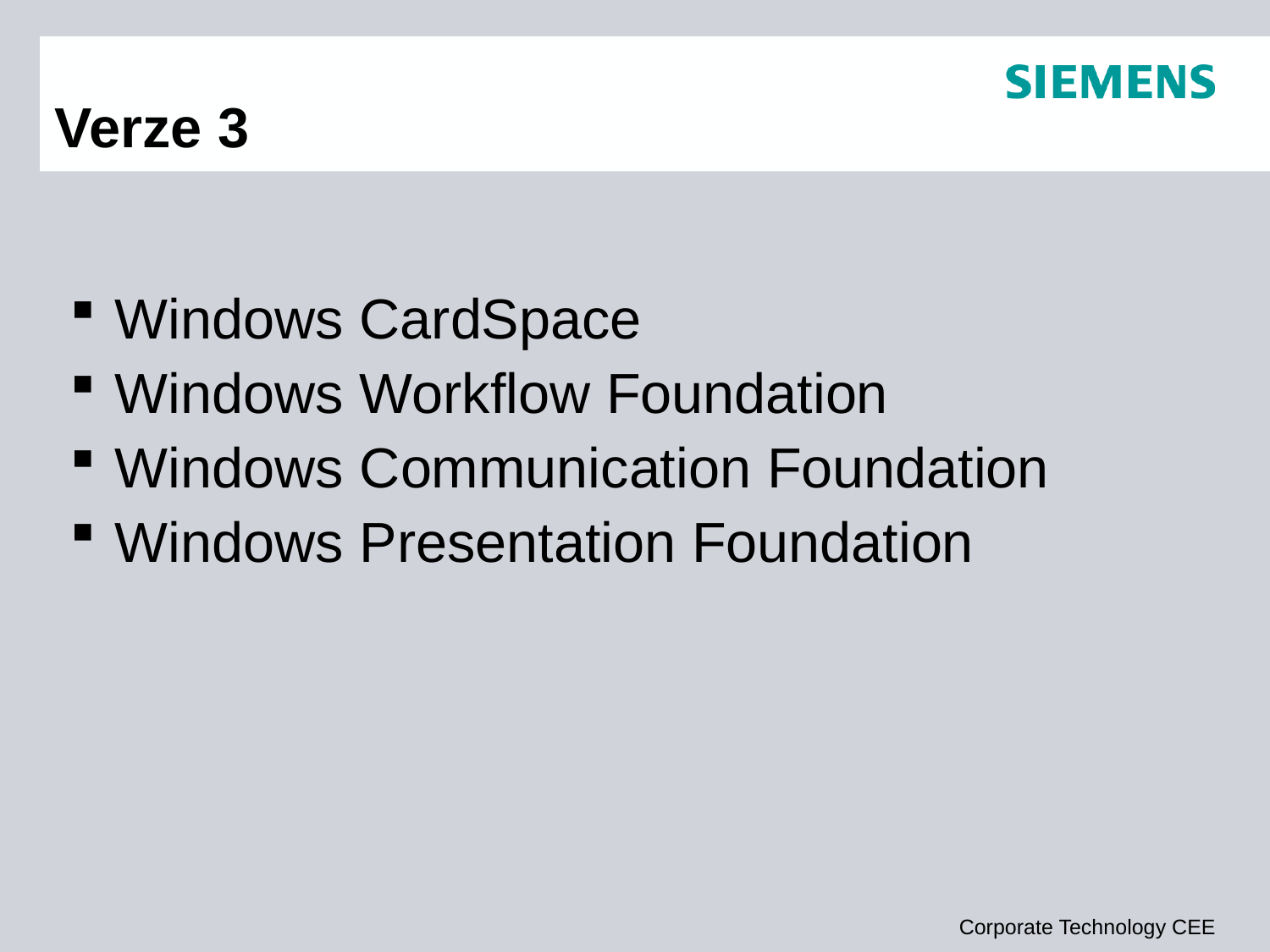

# Verze 3
Windows CardSpace
Windows Workflow Foundation
Windows Communication Foundation
Windows Presentation Foundation